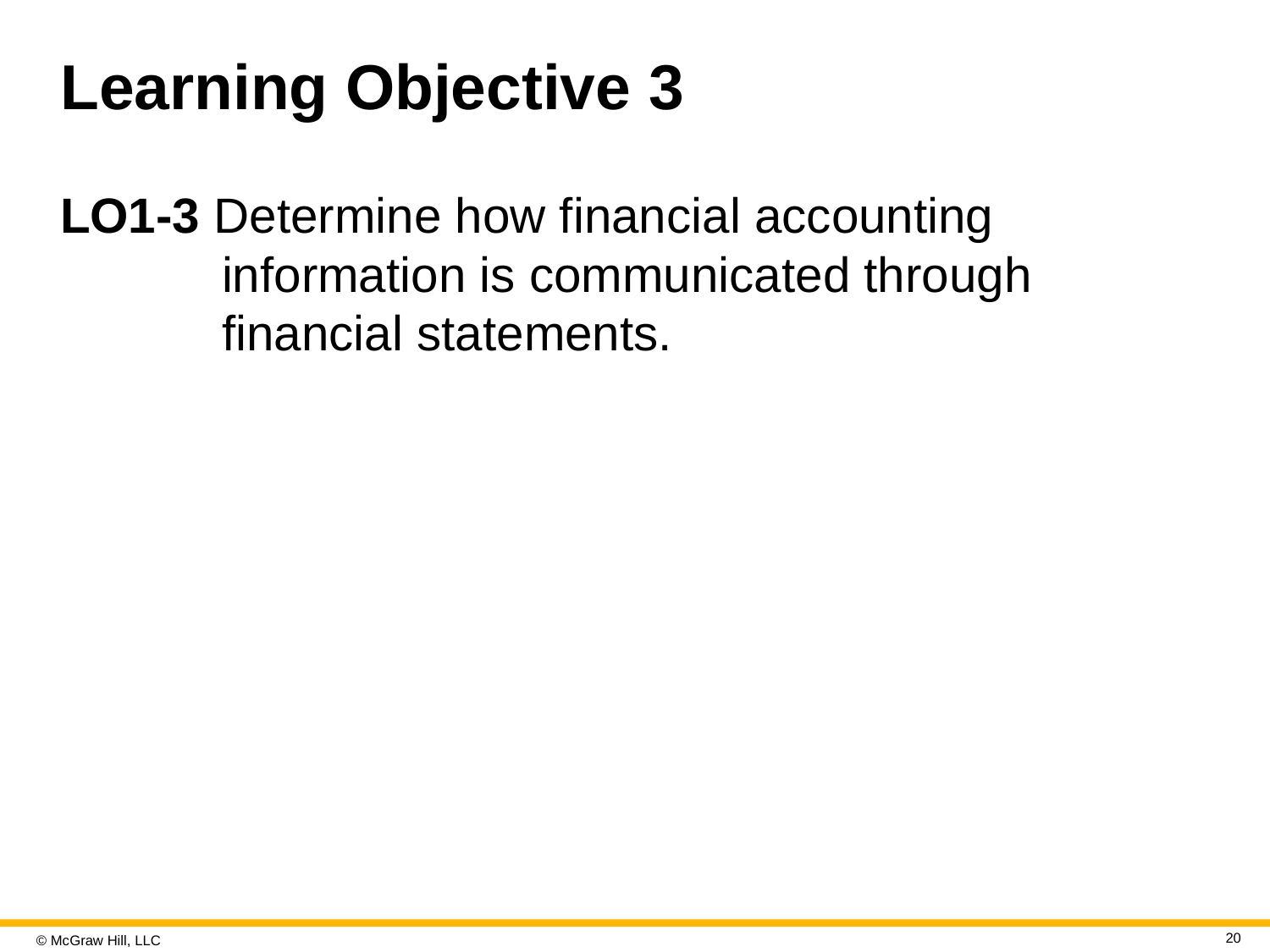

# Learning Objective 3
LO1-3 Determine how financial accounting information is communicated through financial statements.
20